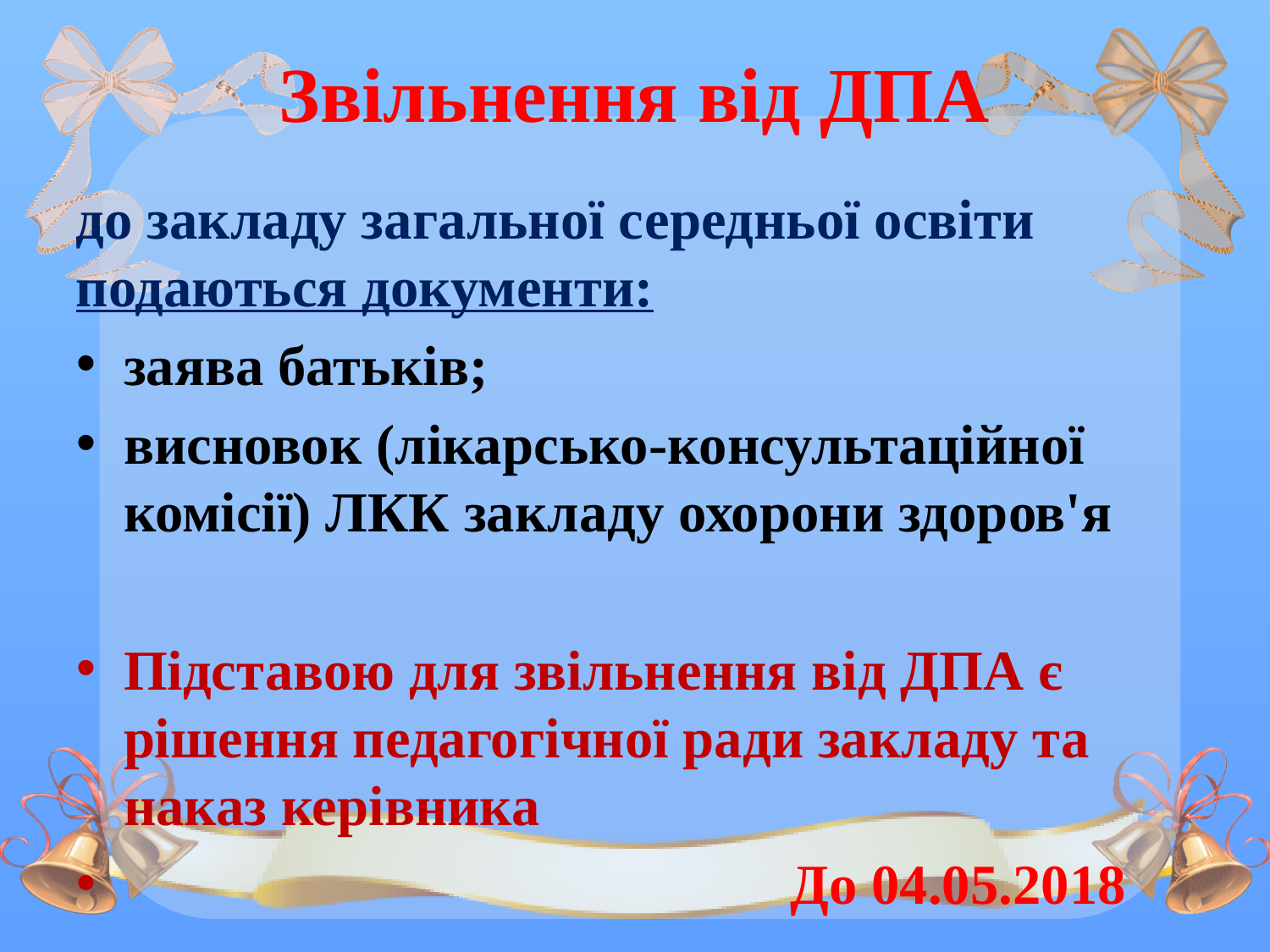

# Звільнення від ДПА
до закладу загальної середньої освіти подаються документи:
заява батьків;
висновок (лікарсько-консультаційної комісії) ЛКК закладу охорони здоров'я

Підставою для звільнення від ДПА є рішення педагогічної ради закладу та наказ керівника
                                               До 04.05.2018